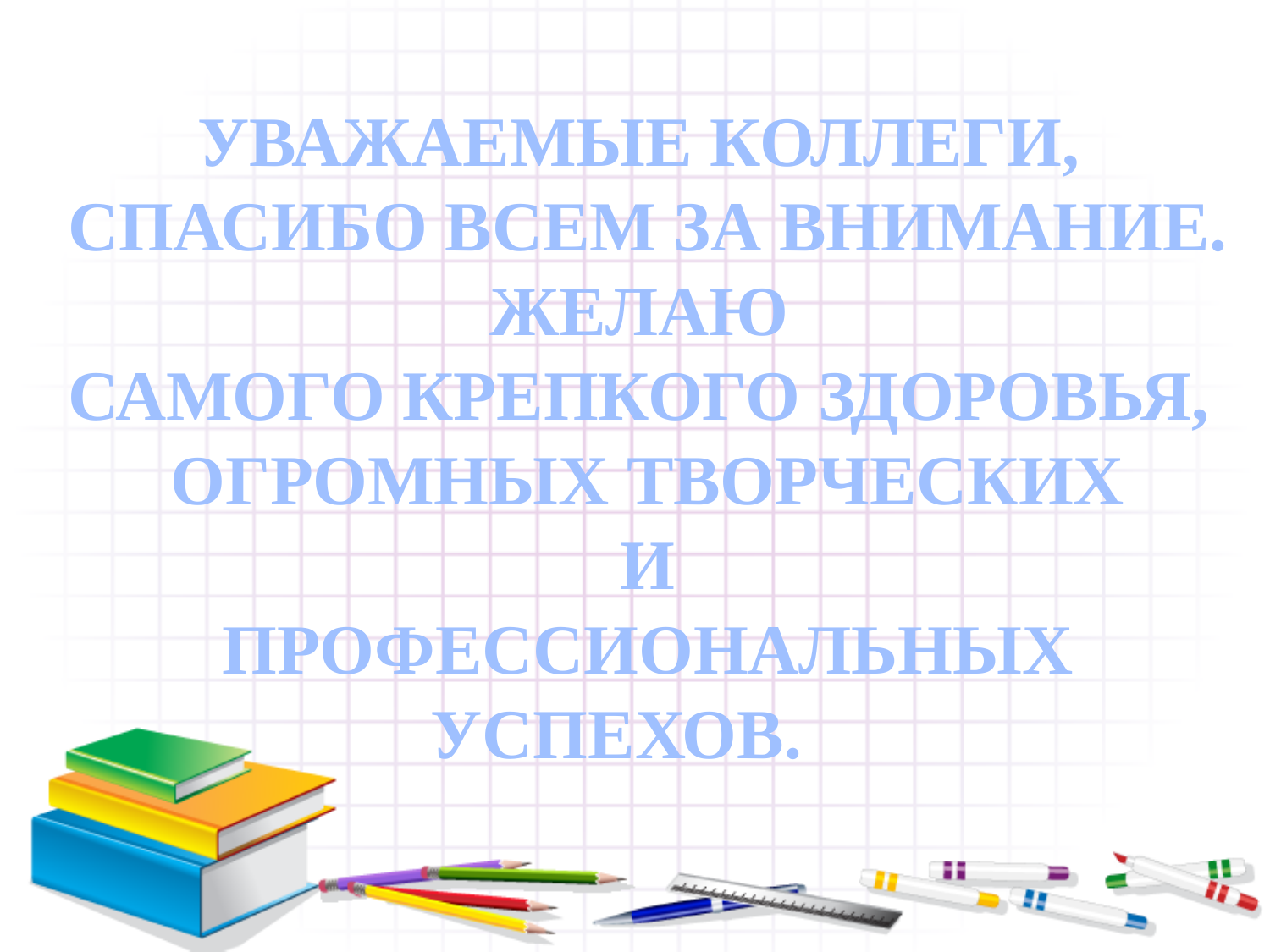

УВАЖАЕМЫЕ КОЛЛЕГИ,
СПАСИБО ВСЕМ ЗА ВНИМАНИЕ.
ЖЕЛАЮ
САМОГО КРЕПКОГО ЗДОРОВЬЯ,
ОГРОМНЫХ ТВОРЧЕСКИХ
 И
ПРОФЕССИОНАЛЬНЫХ УСПЕХОВ.